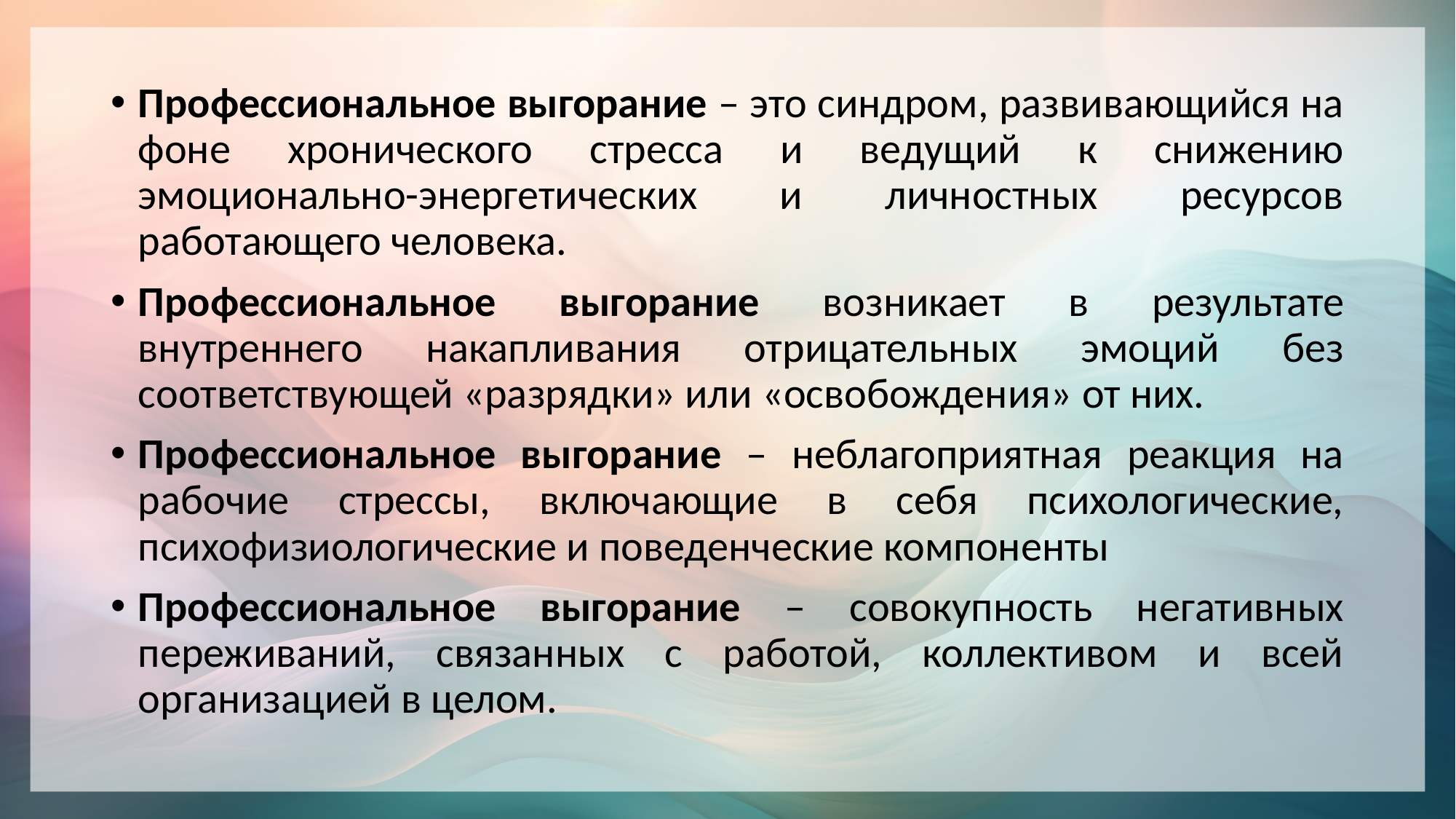

Профессиональное выгорание – это синдром, развивающийся на фоне хронического стресса и ведущий к снижению эмоционально-энергетических и личностных ресурсов работающего человека.
Профессиональное выгорание возникает в результате внутреннего накапливания отрицательных эмоций без соответствующей «разрядки» или «освобождения» от них.
Профессиональное выгорание – неблагоприятная реакция на рабочие стрессы, включающие в себя психологические, психофизиологические и поведенческие компоненты
Профессиональное выгорание – совокупность негативных переживаний, связанных с работой, коллективом и всей организацией в целом.